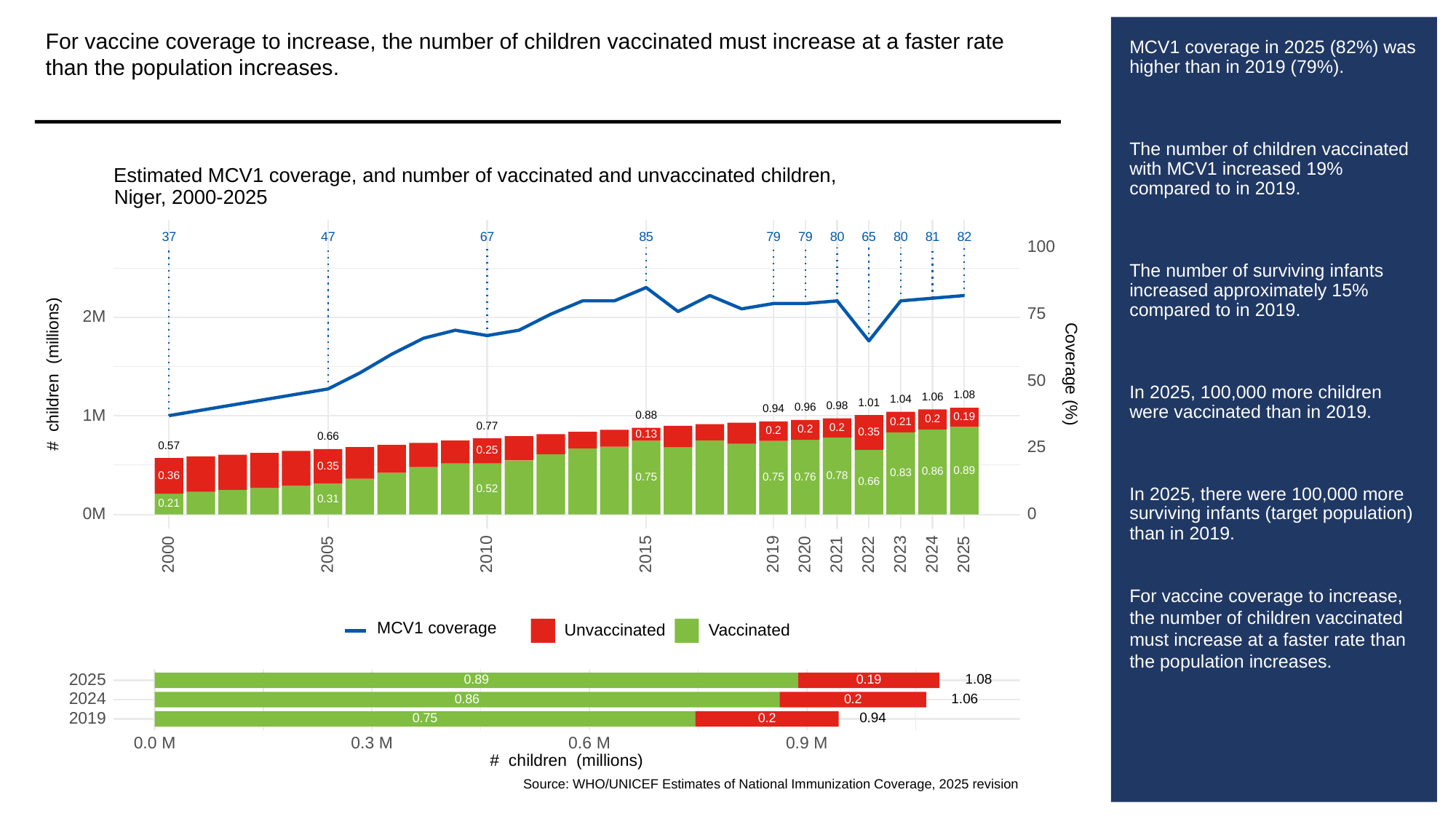

For vaccine coverage to increase, the number of children vaccinated must increase at a faster rate than the population increases.
# MCV1 coverage in 2025 (82%) was higher than in 2019 (79%).

The number of children vaccinated with MCV1 increased 19% compared to in 2019.

The number of surviving infants increased approximately 15% compared to in 2019.

In 2025, 100,000 more children were vaccinated than in 2019.

In 2025, there were 100,000 more surviving infants (target population) than in 2019.

For vaccine coverage to increase, the number of children vaccinated must increase at a faster rate than the population increases.

Estimated MCV1 coverage, and number of vaccinated and unvaccinated children,
Niger, 2000-2025

37
67
85
79
79
80
65
80
81
82
47
100

75
2M

#  children  (millions)
Coverage (%)

50
1.08
1.06
1.04
1.01
0.98
0.96
0.94

1M
0.88

0.19

0.2

0.21

0.77

0.2

0.2

0.2

0.35

0.13

0.66

25
0.57

0.25

0.35

0.89

0.86
0.83
0.36
0.78

0.76
0.75
0.75
0.66

0.52

0.31
0.21
0M
0

2023
2000
2005
2010
2015
2019
2020
2021
2022
2024
2025

MCV1 coverage
Unvaccinated
Vaccinated

2025
1.08
0.89
0.19

2024
1.06
0.86
0.2

2019
0.94
0.75
0.2

0.3 M
0.0 M
0.6 M
0.9 M
#  children  (millions)
Source: WHO/UNICEF Estimates of National Immunization Coverage, 2025 revision